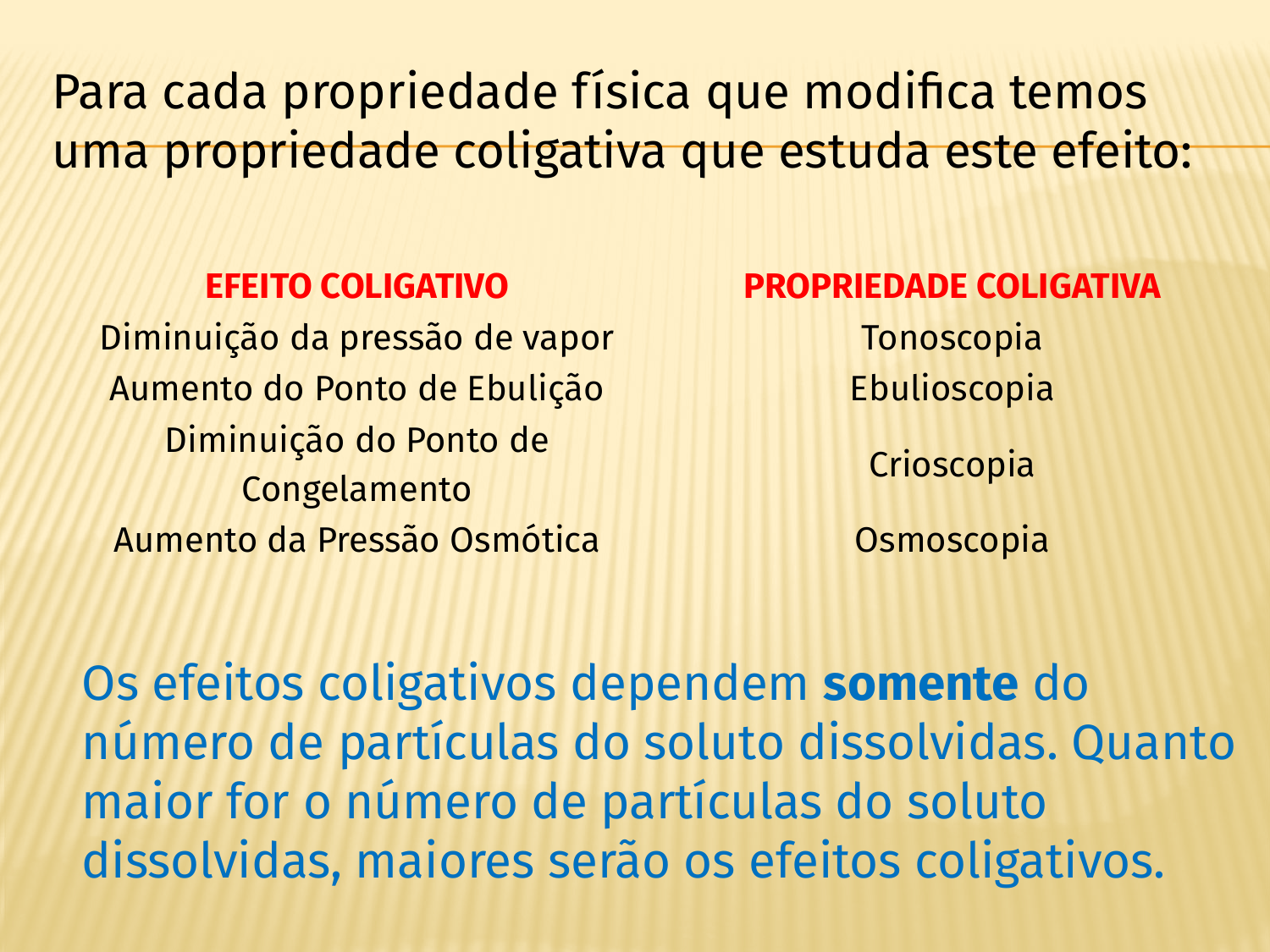

Para cada propriedade física que modifica temos uma propriedade coligativa que estuda este efeito:

| EFEITO COLIGATIVO | PROPRIEDADE COLIGATIVA |
| --- | --- |
| Diminuição da pressão de vapor | Tonoscopia |
| Aumento do Ponto de Ebulição | Ebulioscopia |
| Diminuição do Ponto de Congelamento | Crioscopia |
| Aumento da Pressão Osmótica | Osmoscopia |
Os efeitos coligativos dependem somente do número de partículas do soluto dissolvidas. Quanto maior for o número de partículas do soluto dissolvidas, maiores serão os efeitos coligativos.